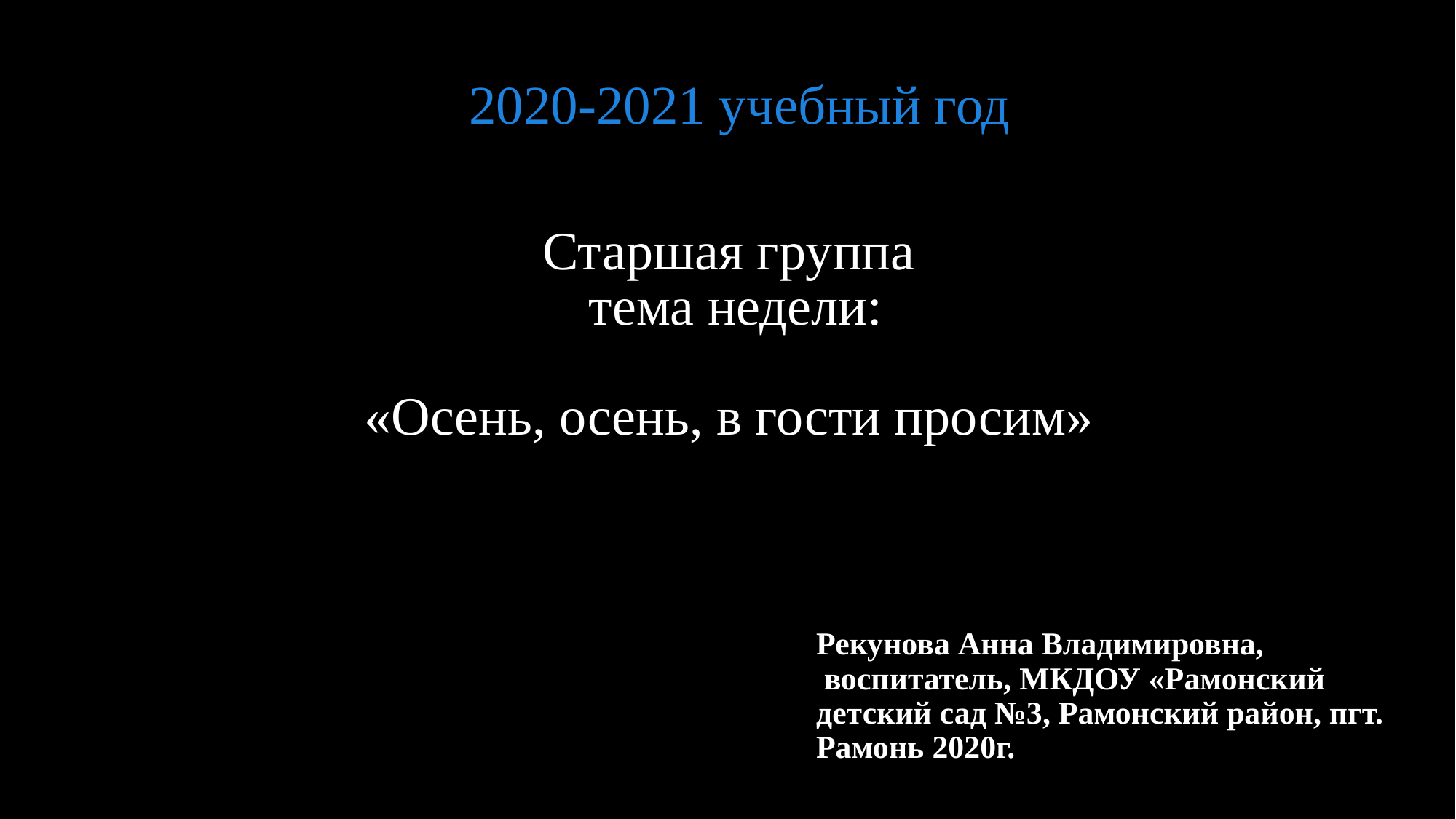

2020-2021 учебный год
# Старшая группа тема недели: «Осень, осень, в гости просим»

Рекунова Анна Владимировна,
 воспитатель, МКДОУ «Рамонский детский сад №3, Рамонский район, пгт. Рамонь 2020г.